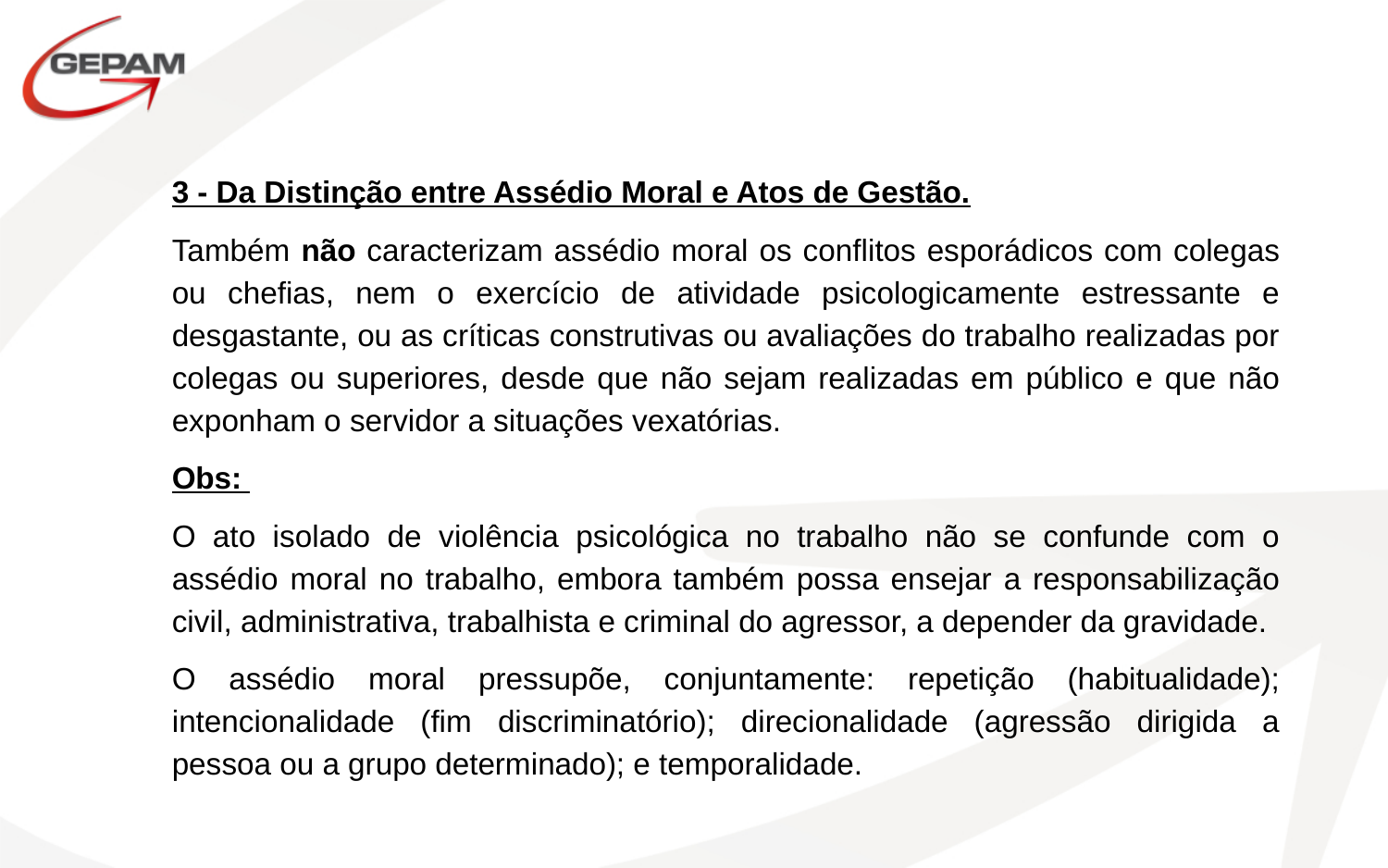

3 - Da Distinção entre Assédio Moral e Atos de Gestão.
Também não caracterizam assédio moral os conflitos esporádicos com colegas ou chefias, nem o exercício de atividade psicologicamente estressante e desgastante, ou as críticas construtivas ou avaliações do trabalho realizadas por colegas ou superiores, desde que não sejam realizadas em público e que não exponham o servidor a situações vexatórias.
Obs:
O ato isolado de violência psicológica no trabalho não se confunde com o assédio moral no trabalho, embora também possa ensejar a responsabilização civil, administrativa, trabalhista e criminal do agressor, a depender da gravidade.
O assédio moral pressupõe, conjuntamente: repetição (habitualidade); intencionalidade (fim discriminatório); direcionalidade (agressão dirigida a pessoa ou a grupo determinado); e temporalidade.